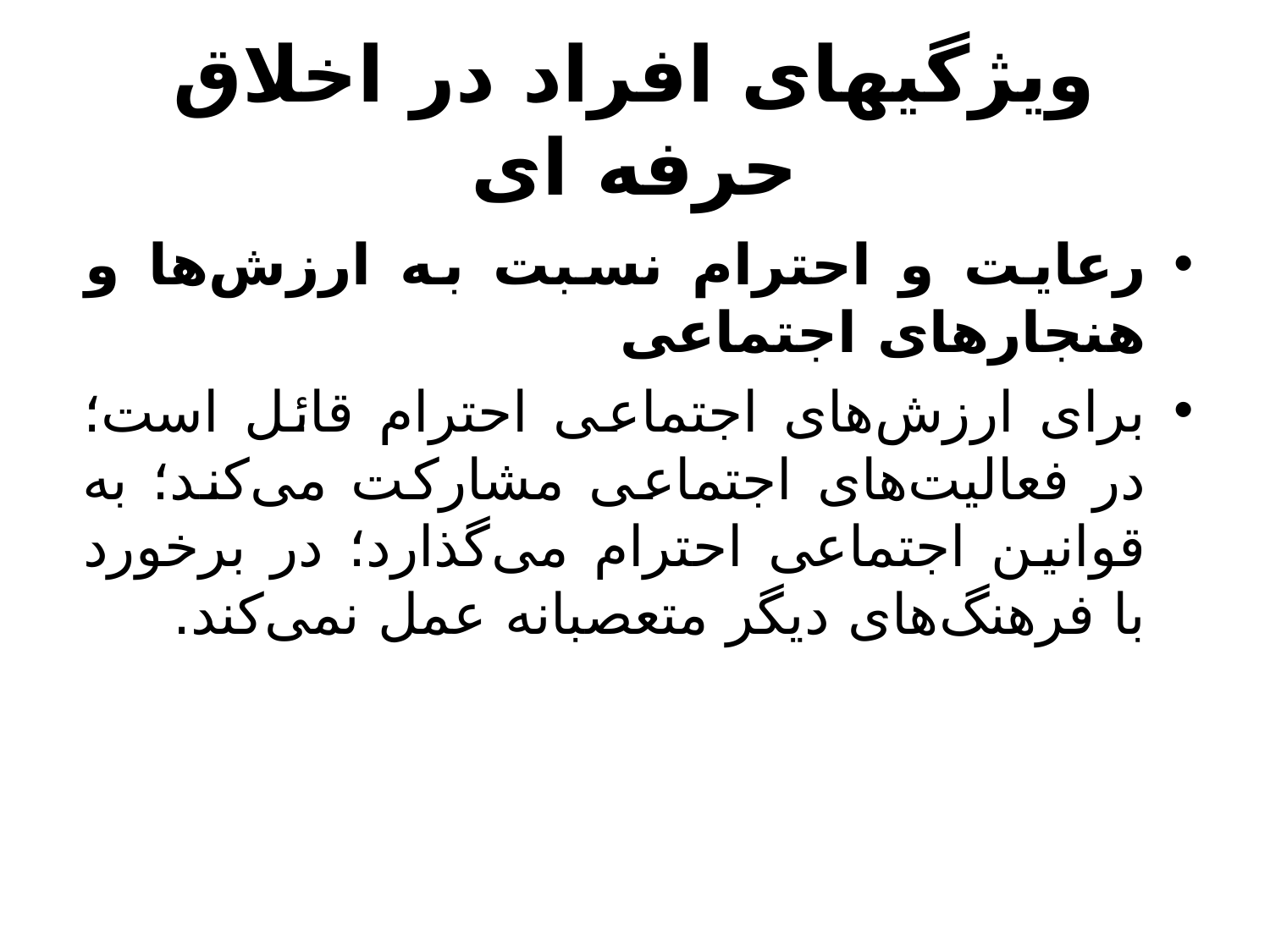

# ویژگیهای افراد در اخلاق حرفه ای
رعایت و احترام نسبت به ارزش‌ها و هنجارهای اجتماعی
برای ارزش‌های اجتماعی احترام قائل است؛ در فعالیت‌های اجتماعی مشارکت می‌کند؛ به قوانین اجتماعی احترام می‌گذارد؛ در برخورد با فرهنگ‌های دیگر متعصبانه عمل نمی‌کند.